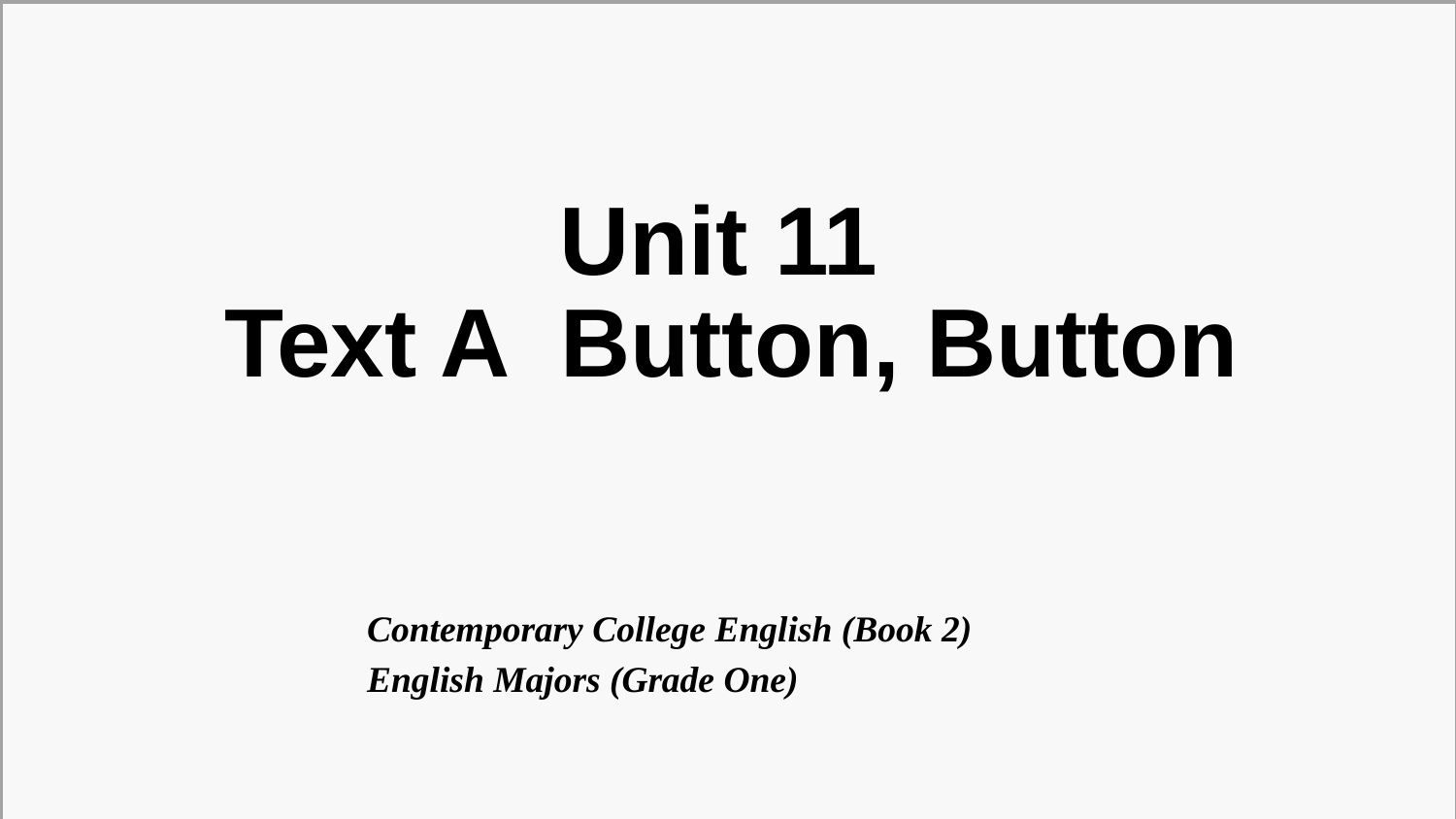

Unit 11
  Text A  Button, Button
Contemporary College English (Book 2)
English Majors (Grade One)